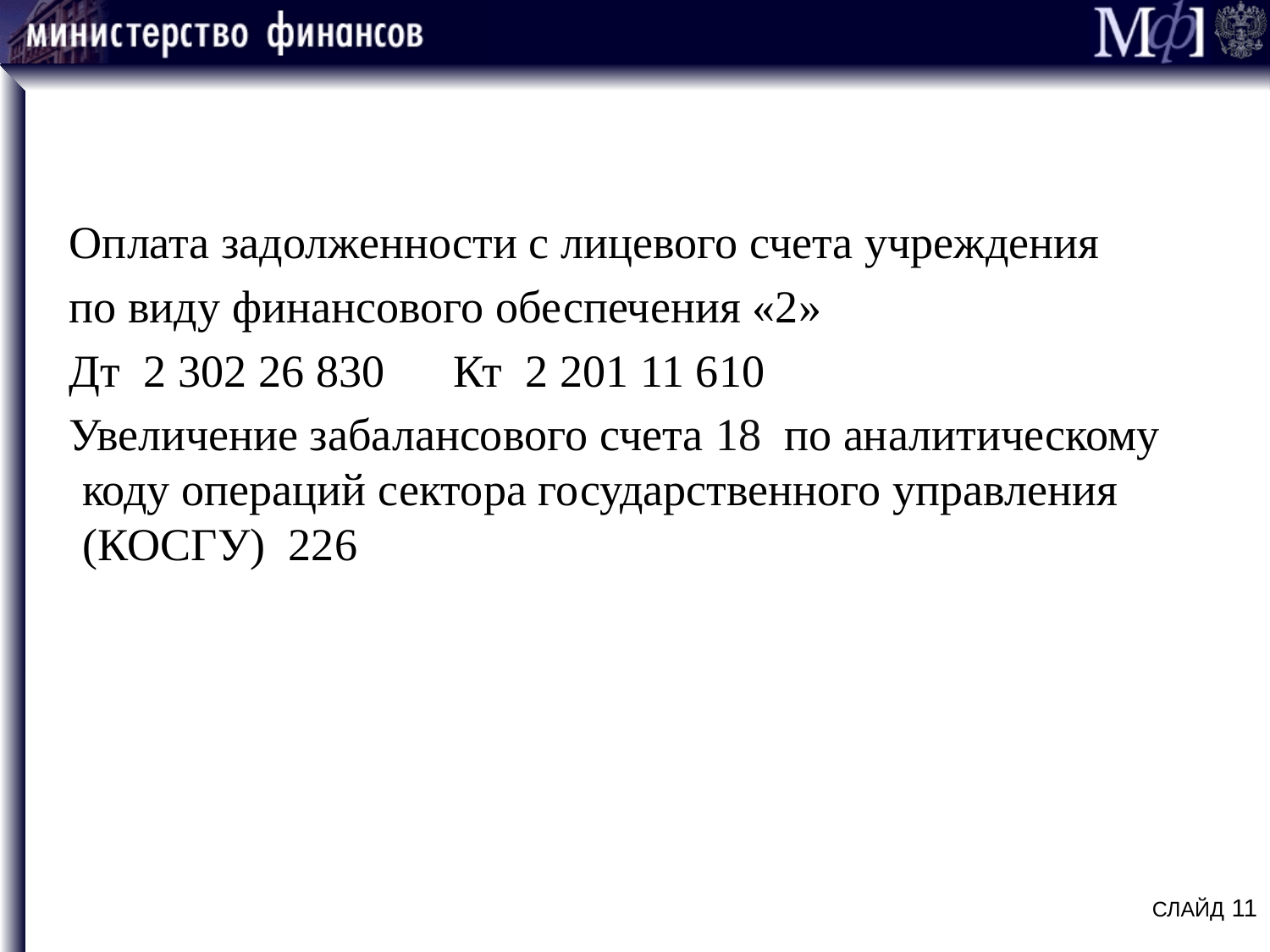

#
   Оплата задолженности с лицевого счета учреждения
   по виду финансового обеспечения «2»
   Дт  2 302 26 830      Кт  2 201 11 610
   Увеличение забалансового счета 18  по аналитическому коду операций сектора государственного управления (КОСГУ)  226
СЛАЙД 11